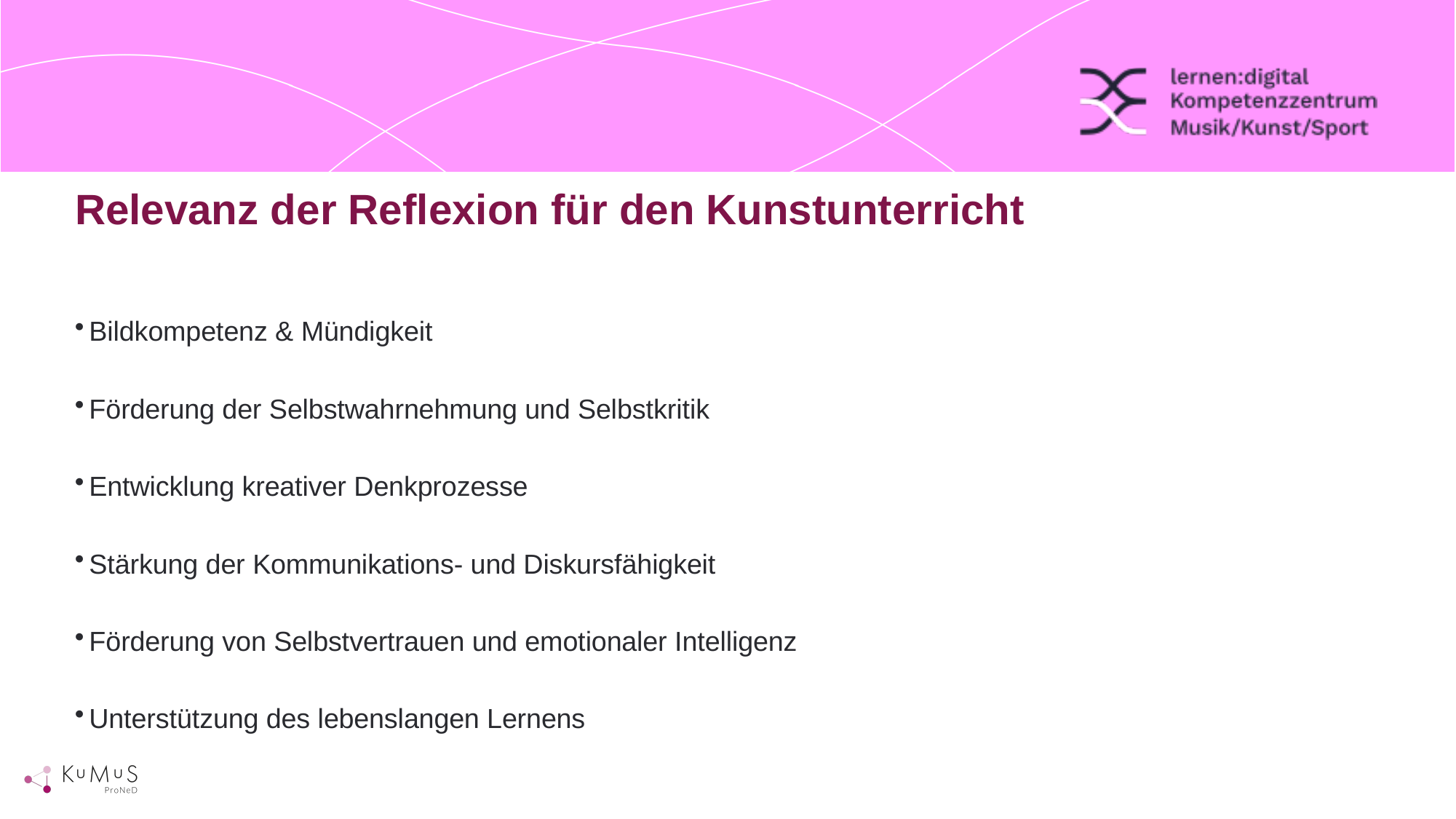

Relevanz der Reflexion für den Kunstunterricht
Bildkompetenz & Mündigkeit
Förderung der Selbstwahrnehmung und Selbstkritik
Entwicklung kreativer Denkprozesse
Stärkung der Kommunikations- und Diskursfähigkeit
Förderung von Selbstvertrauen und emotionaler Intelligenz
Unterstützung des lebenslangen Lernens